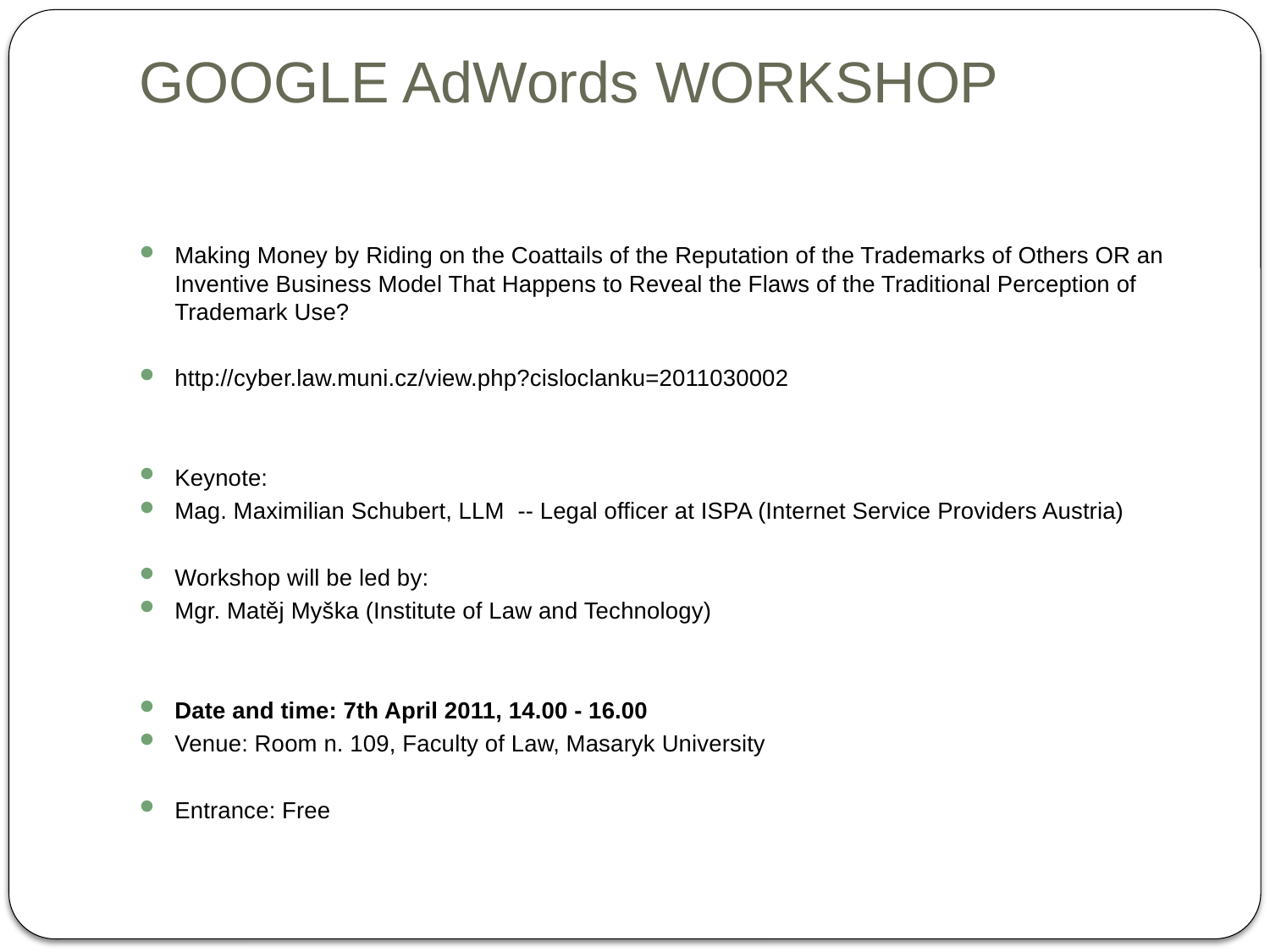

# GOOGLE AdWords WORKSHOP

Making Money by Riding on the Coattails of the Reputation of the Trademarks of Others OR an Inventive Business Model That Happens to Reveal the Flaws of the Traditional Perception of Trademark Use?

http://cyber.law.muni.cz/view.php?cisloclanku=2011030002

Keynote:
Mag. Maximilian Schubert, LLM  -- Legal officer at ISPA (Internet Service Providers Austria)

Workshop will be led by:
Mgr. Matěj Myška (Institute of Law and Technology)

Date and time: 7th April 2011, 14.00 - 16.00
Venue: Room n. 109, Faculty of Law, Masaryk University

Entrance: Free